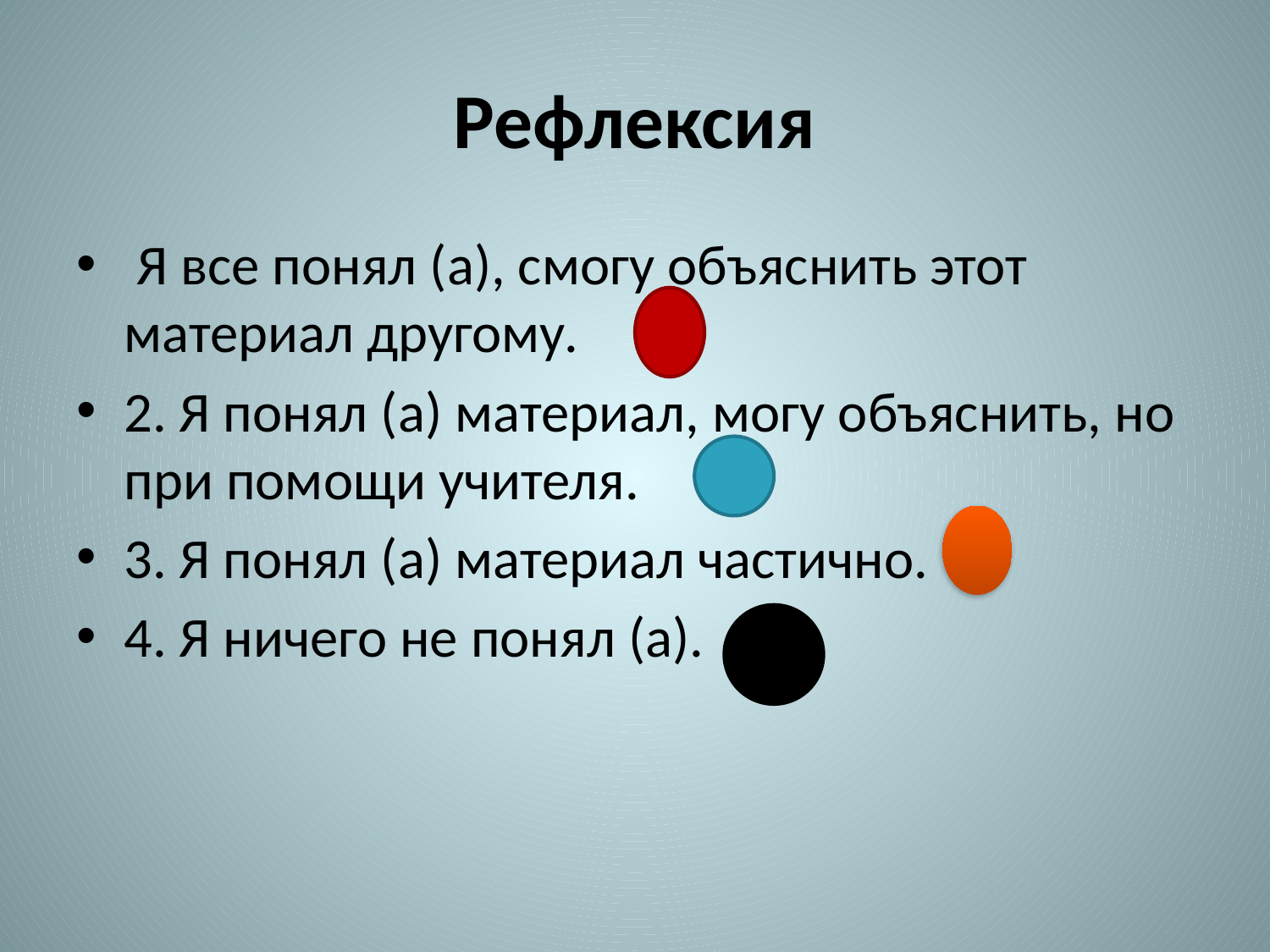

# Рефлексия
 Я все понял (а), смогу объяснить этот материал другому.
2. Я понял (а) материал, могу объяснить, но при помощи учителя.
3. Я понял (а) материал частично.
4. Я ничего не понял (а).